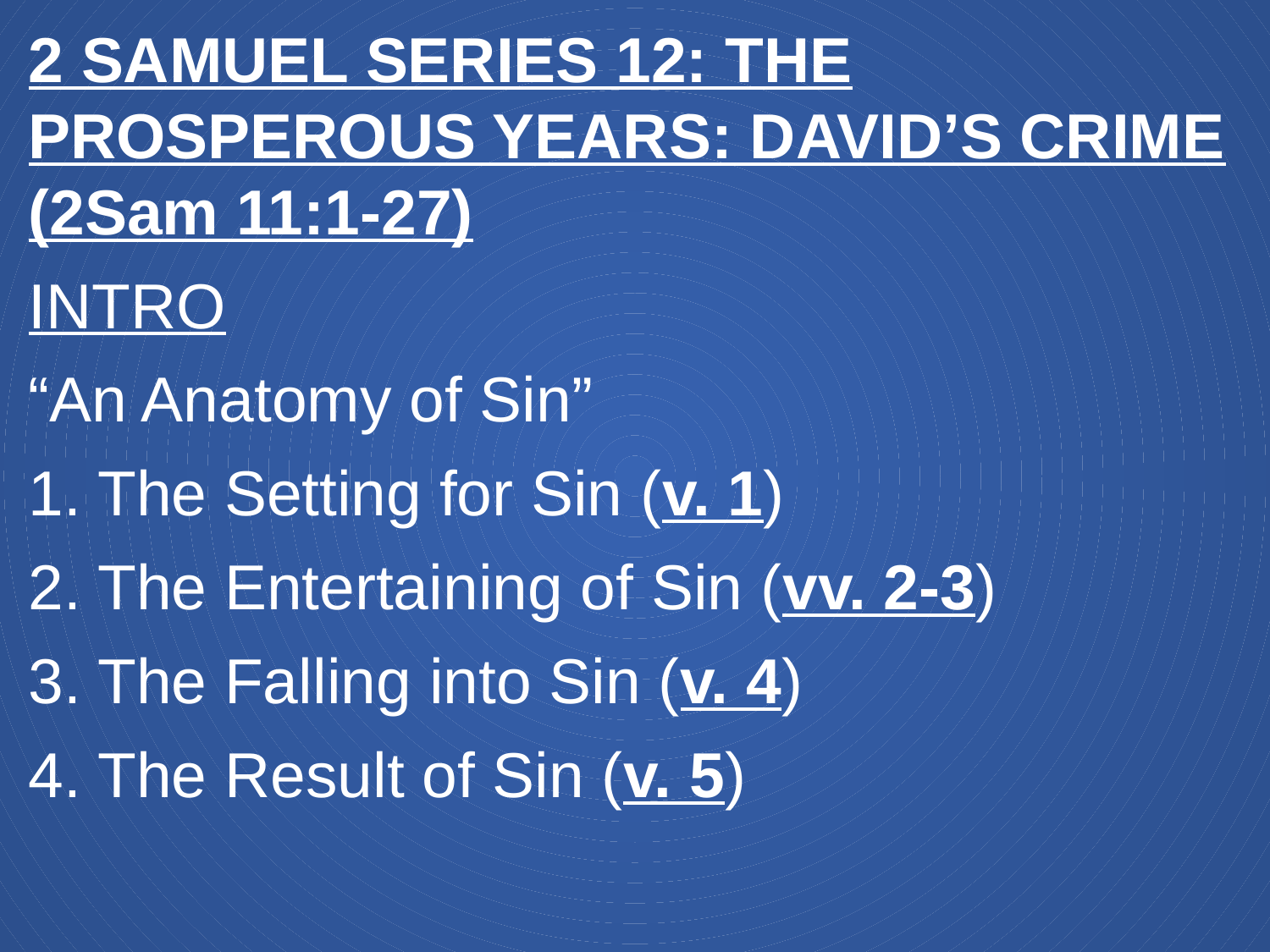

2 SAMUEL SERIES 12: THE PROSPEROUS YEARS: DAVID’S CRIME (2Sam 11:1-27)
INTRO
“An Anatomy of Sin”
1. The Setting for Sin (v. 1)
2. The Entertaining of Sin (vv. 2-3)
3. The Falling into Sin (v. 4)
4. The Result of Sin (v. 5)